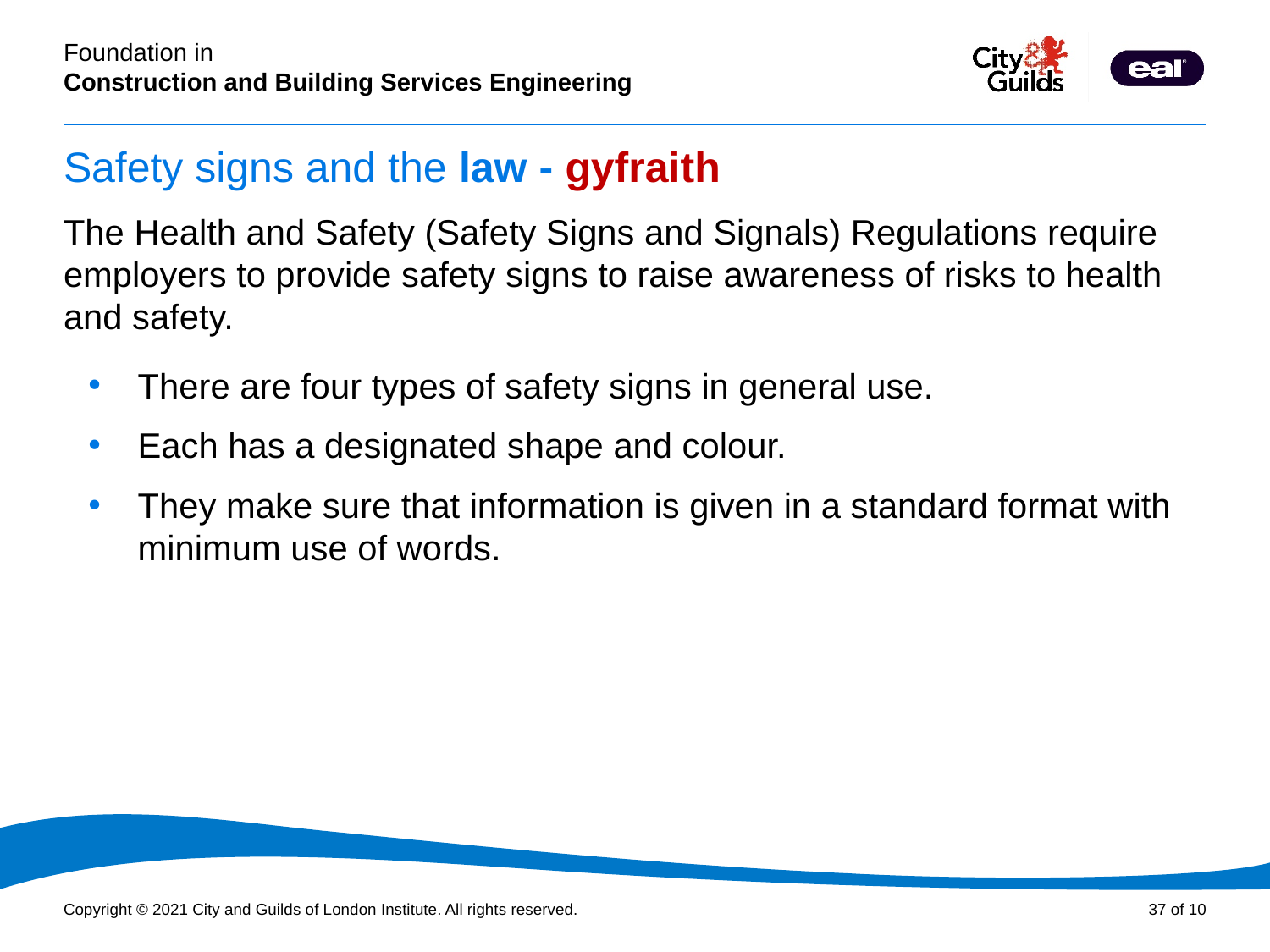

# Safety signs and the law - gyfraith
The Health and Safety (Safety Signs and Signals) Regulations require employers to provide safety signs to raise awareness of risks to health and safety.
There are four types of safety signs in general use.
Each has a designated shape and colour.
They make sure that information is given in a standard format with minimum use of words.